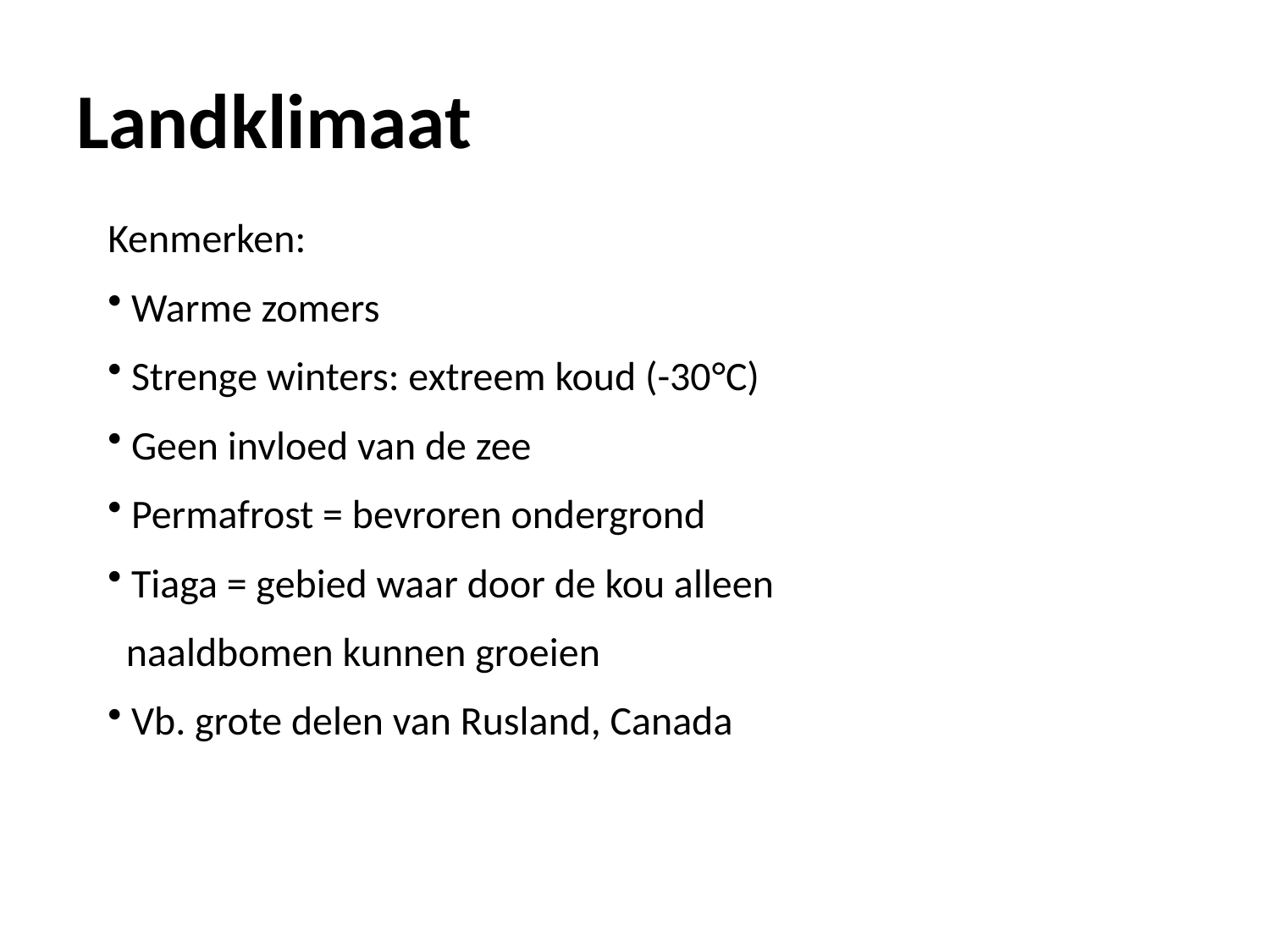

# Landklimaat
Kenmerken:
 Warme zomers
 Strenge winters: extreem koud (-30°C)
 Geen invloed van de zee
 Permafrost = bevroren ondergrond
 Tiaga = gebied waar door de kou alleen
  naaldbomen kunnen groeien
 Vb. grote delen van Rusland, Canada